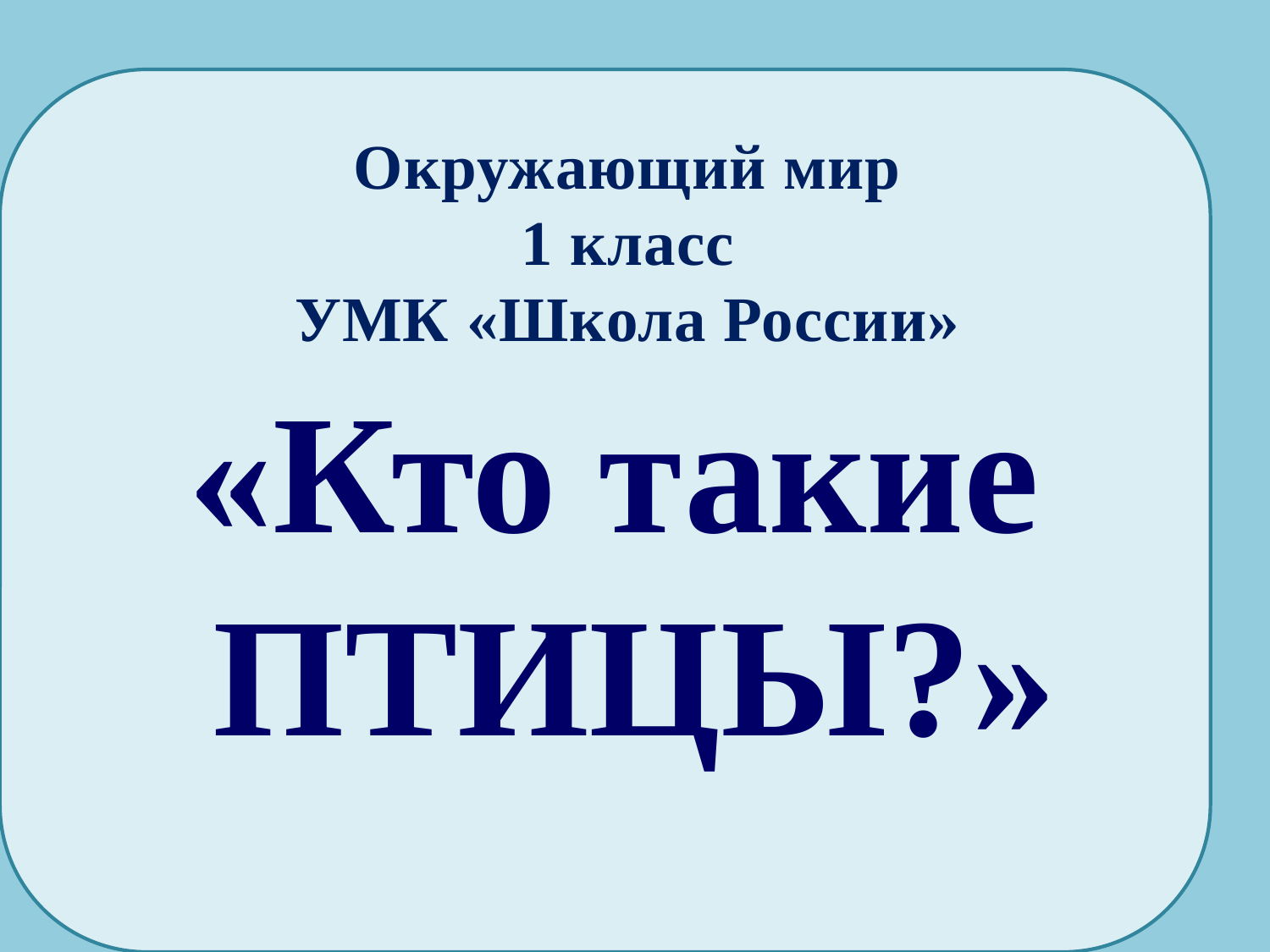

Окружающий мир
1 класс
УМК «Школа России»
«Кто такие
ПТИЦЫ?»